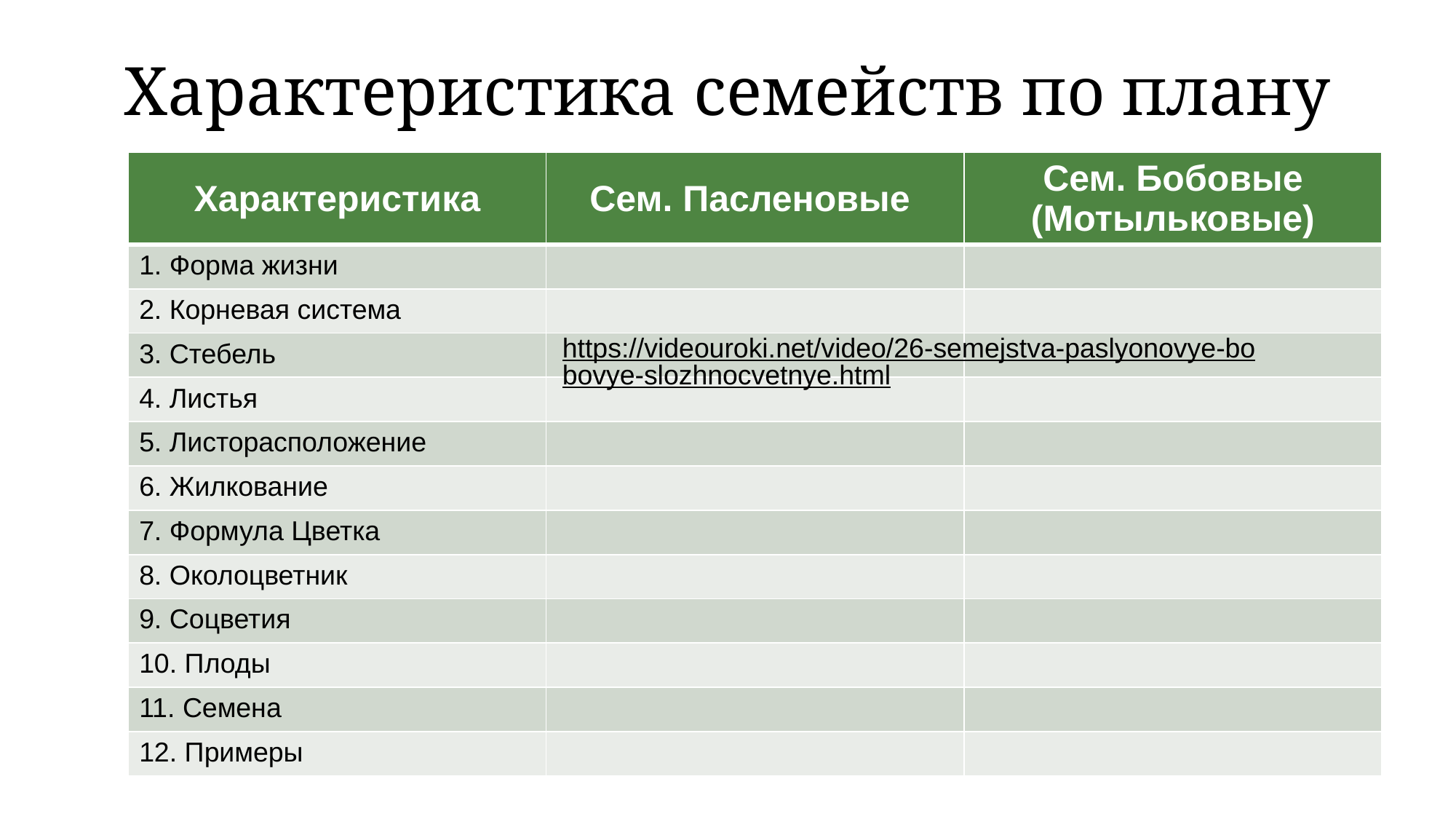

# Характеристика семейств по плану
| Характеристика | Сем. Пасленовые | Сем. Бобовые (Мотыльковые) |
| --- | --- | --- |
| 1. Форма жизни |  |  |
| 2. Корневая система |  |  |
| 3. Стебель |  |  |
| 4. Листья |  |  |
| 5. Листорасположение |  |  |
| 6. Жилкование |  |  |
| 7. Формула Цветка |  |  |
| 8. Околоцветник |  |  |
| 9. Соцветия |  |  |
| 10. Плоды |  |  |
| 11. Семена |  |  |
| 12. Примеры |  |  |
https://videouroki.net/video/26-semejstva-paslyonovye-bobovye-slozhnocvetnye.html